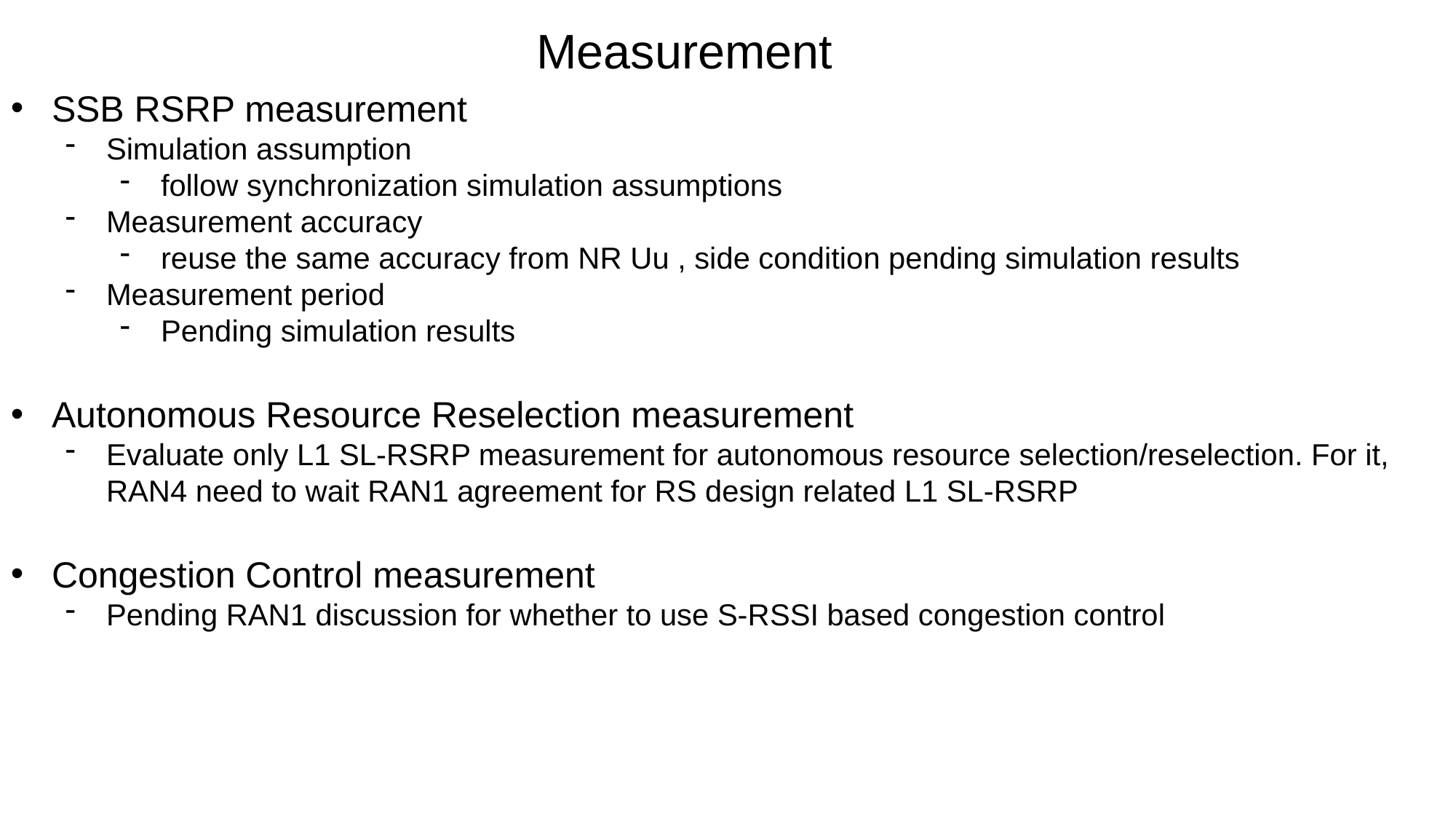

Measurement
SSB RSRP measurement
Simulation assumption
follow synchronization simulation assumptions
Measurement accuracy
reuse the same accuracy from NR Uu , side condition pending simulation results
Measurement period
Pending simulation results

Autonomous Resource Reselection measurement
Evaluate only L1 SL-RSRP measurement for autonomous resource selection/reselection. For it, RAN4 need to wait RAN1 agreement for RS design related L1 SL-RSRP

Congestion Control measurement
Pending RAN1 discussion for whether to use S-RSSI based congestion control